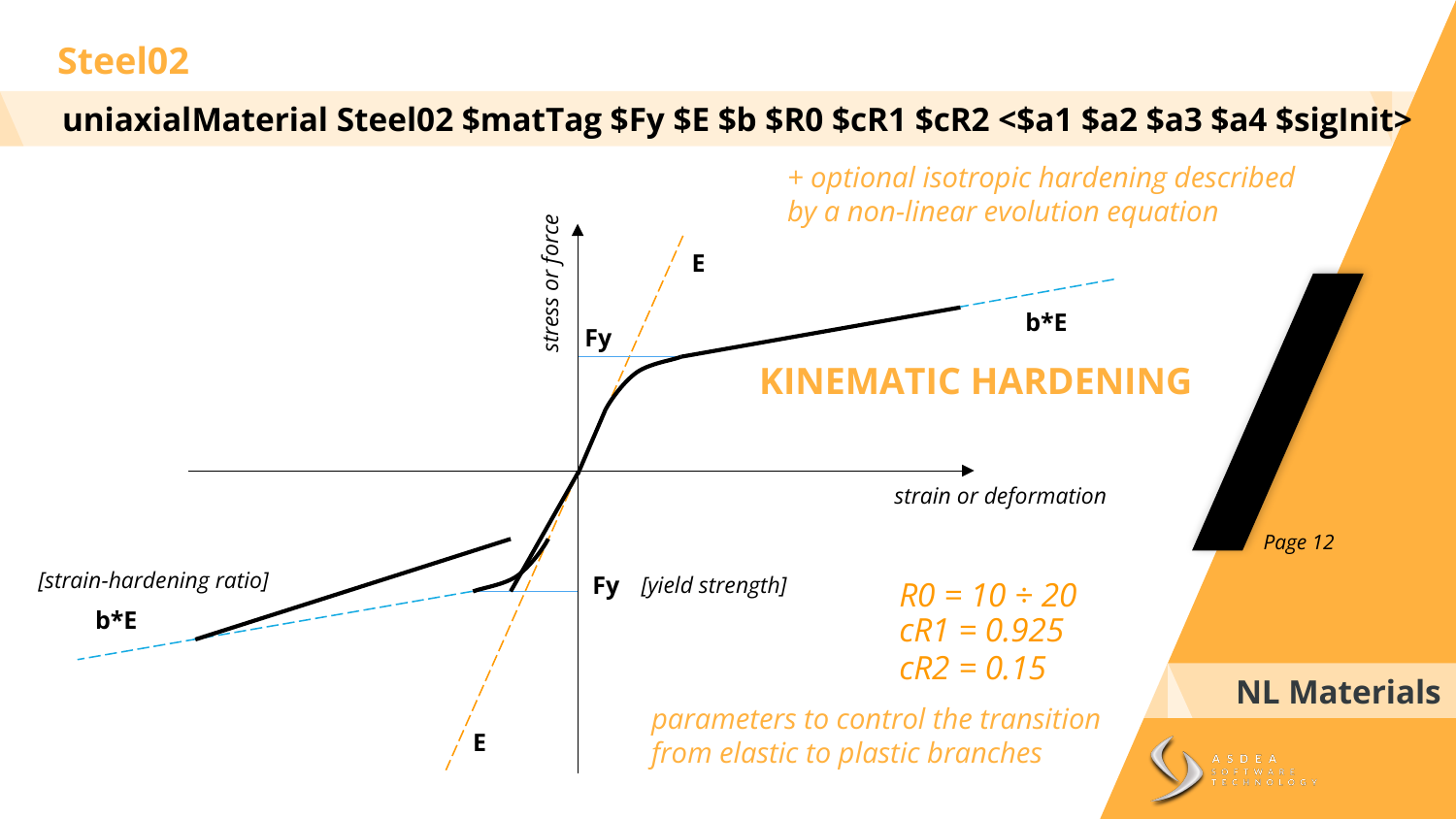

Steel02

uniaxialMaterial Steel02 $matTag $Fy $E $b $R0 $cR1 $cR2 <$a1 $a2 $a3 $a4 $sigInit>
+ optional isotropic hardening described by a non-linear evolution equation
stress or force
strain or deformation
E
b*E
Fy
KINEMATIC HARDENING

Page 12

[strain-hardening ratio]
Fy
[yield strength]
R0 = 10 ÷ 20
b*E
cR1 = 0.925
cR2 = 0.15

NL Materials
parameters to control the transition from elastic to plastic branches
E